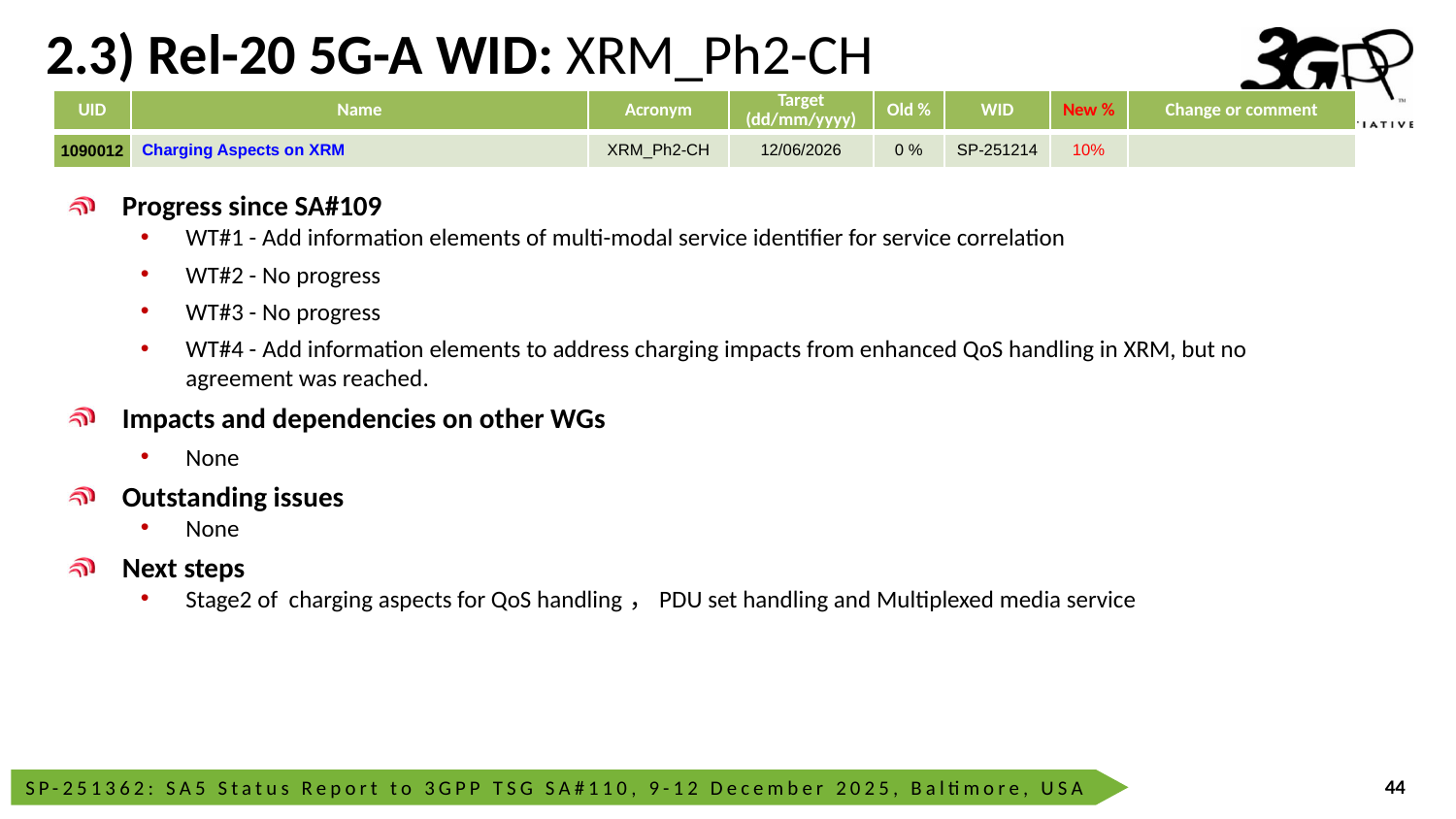

# 2.3) Rel-20 5G-A WID: XRM_Ph2-CH
| UID | Name | Acronym | Target (dd/mm/yyyy) | Old % | WID | New % | Change or comment |
| --- | --- | --- | --- | --- | --- | --- | --- |
| 1090012 | Charging Aspects on XRM | XRM\_Ph2-CH | 12/06/2026 | 0 % | SP-251214 | 10% |  |

Progress since SA#109
WT#1 - Add information elements of multi-modal service identifier for service correlation
WT#2 - No progress
WT#3 - No progress
WT#4 - Add information elements to address charging impacts from enhanced QoS handling in XRM, but no agreement was reached.
Impacts and dependencies on other WGs
None
Outstanding issues
None
Next steps
Stage2 of  charging aspects for QoS handling，PDU set handling and Multiplexed media service